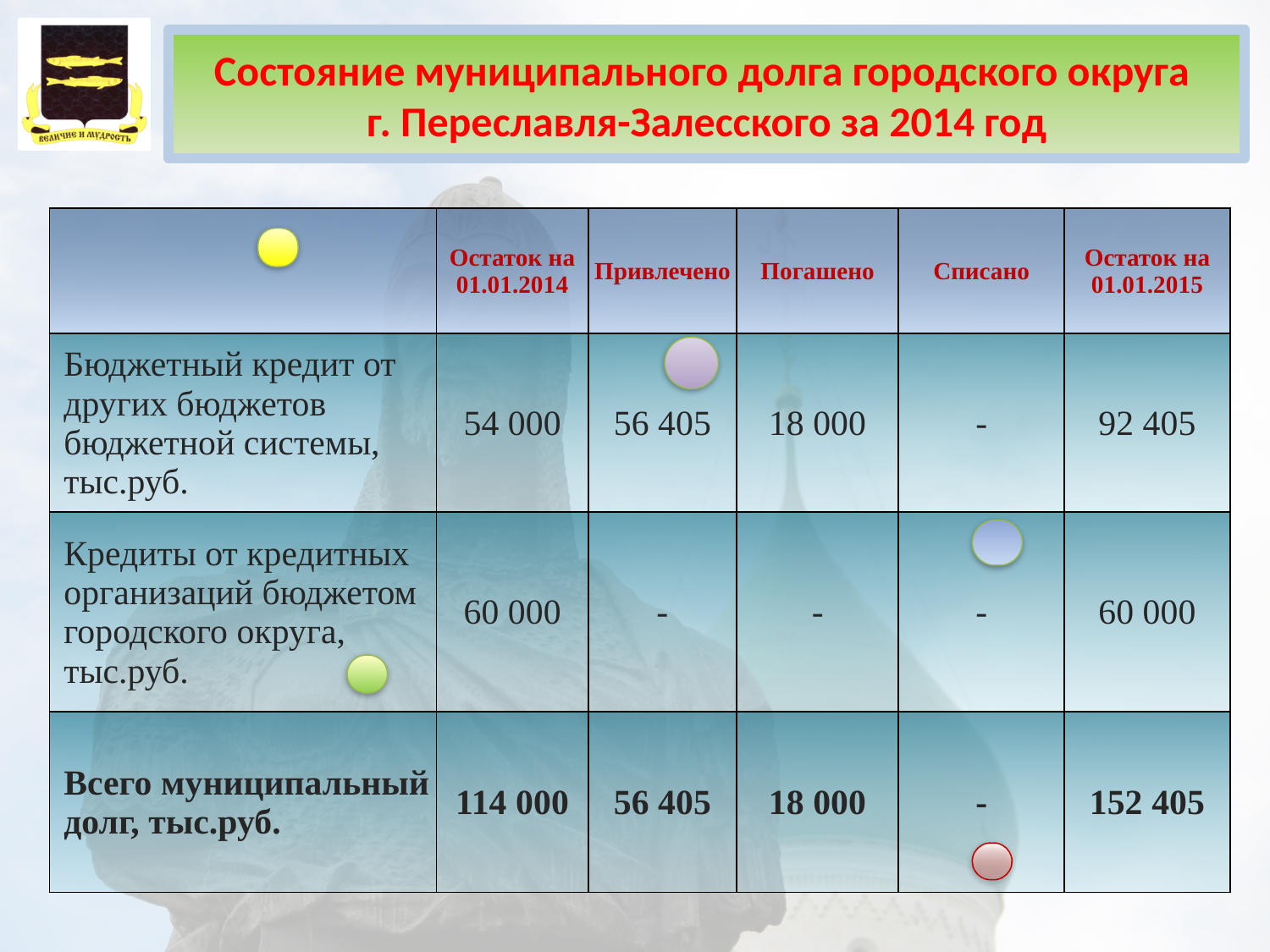

Состояние муниципального долга городского округа
г. Переславля-Залесского за 2014 год
|  | Остаток на 01.01.2014 | Привлечено | Погашено | Списано | Остаток на 01.01.2015 |
| --- | --- | --- | --- | --- | --- |
| Бюджетный кредит от других бюджетов бюджетной системы, тыс.руб. | 54 000 | 56 405 | 18 000 | - | 92 405 |
| Кредиты от кредитных организаций бюджетом городского округа, тыс.руб. | 60 000 | - | - | - | 60 000 |
| Всего муниципальный долг, тыс.руб. | 114 000 | 56 405 | 18 000 | - | 152 405 |